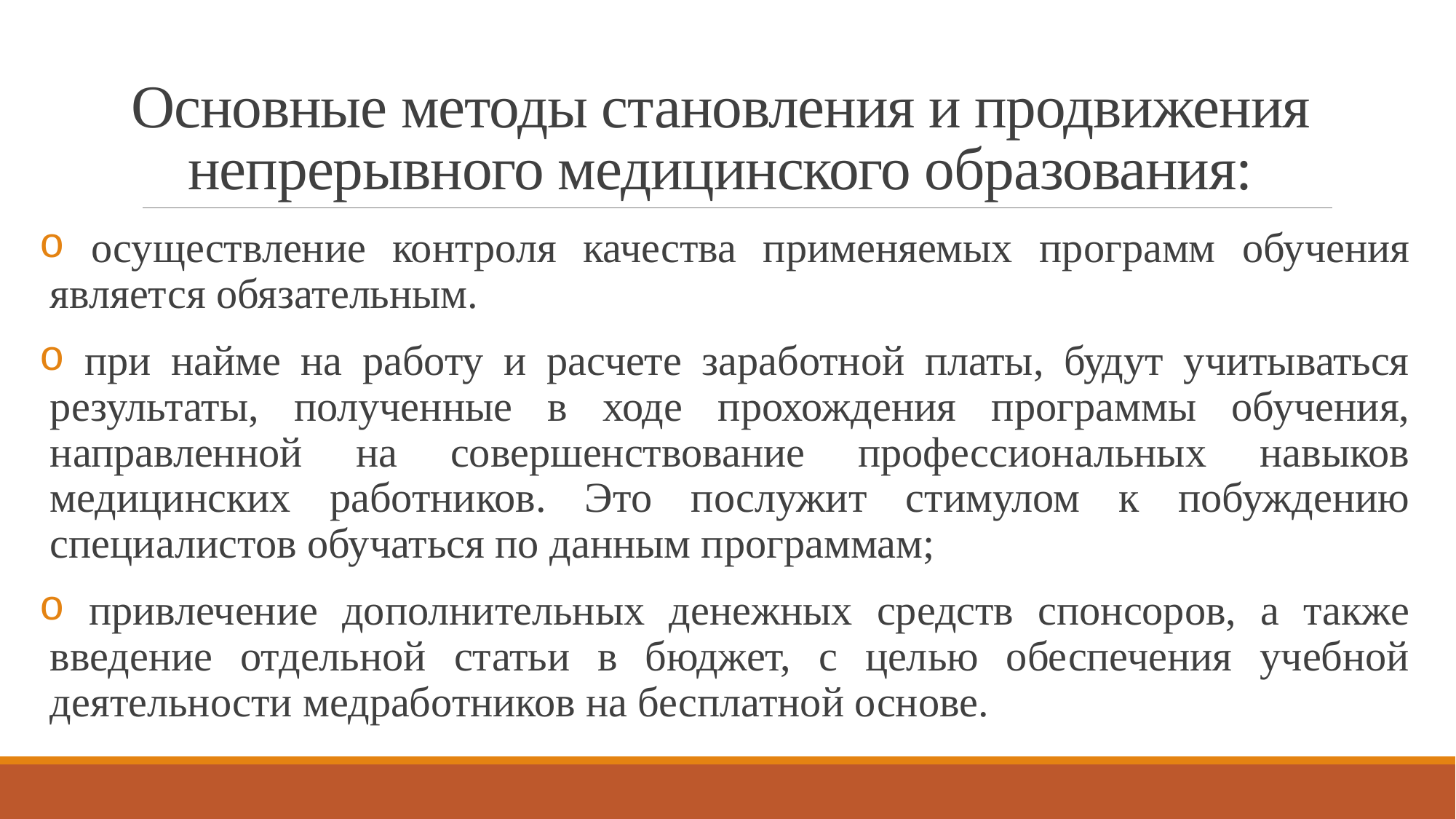

# Основные методы становления и продвижения непрерывного медицинского образования:
 осуществление контроля качества применяемых программ обучения является обязательным.
 при найме на работу и расчете заработной платы, будут учитываться результаты, полученные в ходе прохождения программы обучения, направленной на совершенствование профессиональных навыков медицинских работников. Это послужит стимулом к побуждению специалистов обучаться по данным программам;
 привлечение дополнительных денежных средств спонсоров, а также введение отдельной статьи в бюджет, с целью обеспечения учебной деятельности медработников на бесплатной основе.